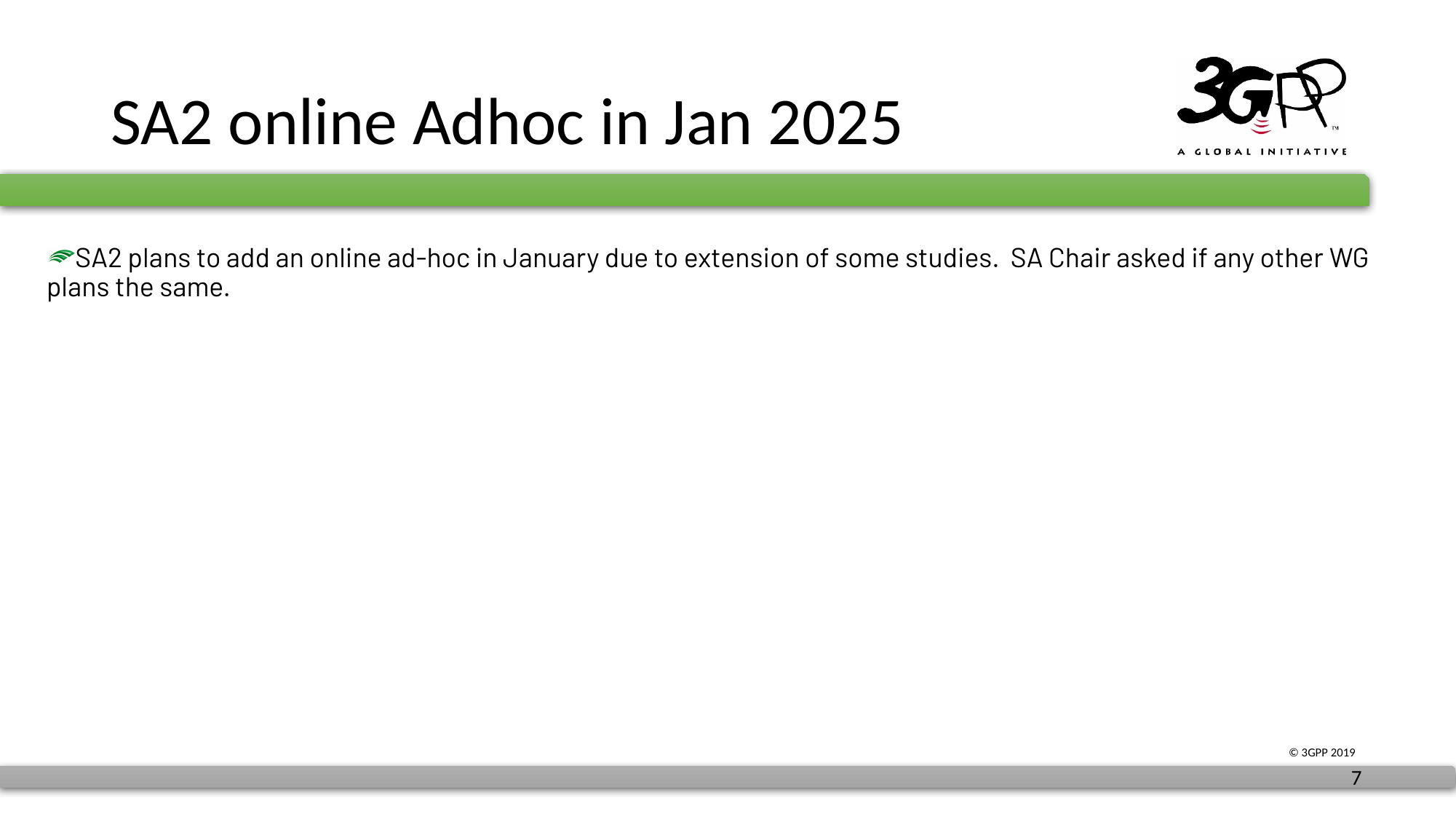

# SA2 online Adhoc in Jan 2025

SA2 plans to add an online ad-hoc in January due to extension of some studies.  SA Chair asked if any other WG plans the same.